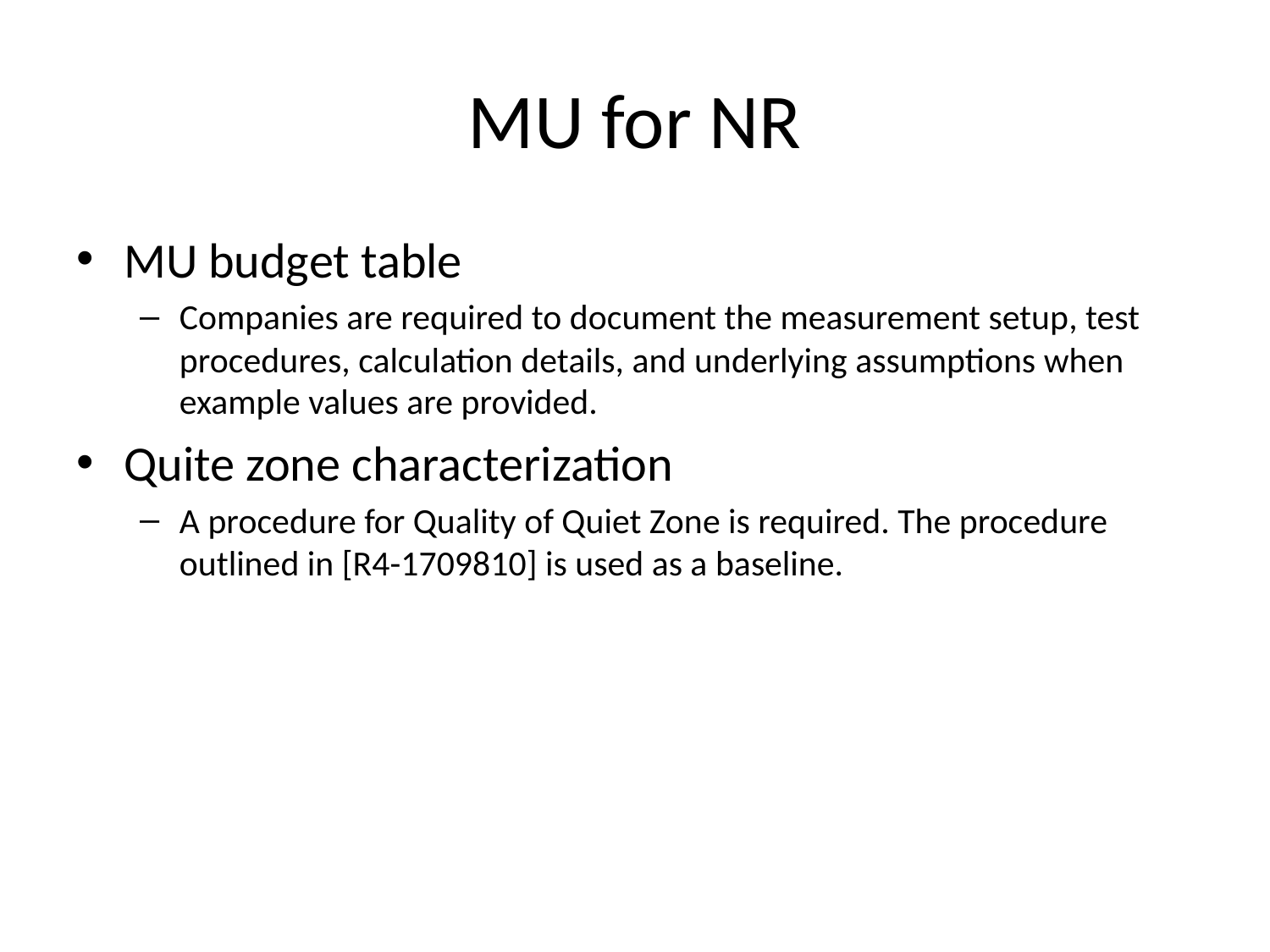

# MU for NR
MU budget table
Companies are required to document the measurement setup, test procedures, calculation details, and underlying assumptions when example values are provided.
Quite zone characterization
A procedure for Quality of Quiet Zone is required. The procedure outlined in [R4-1709810] is used as a baseline.